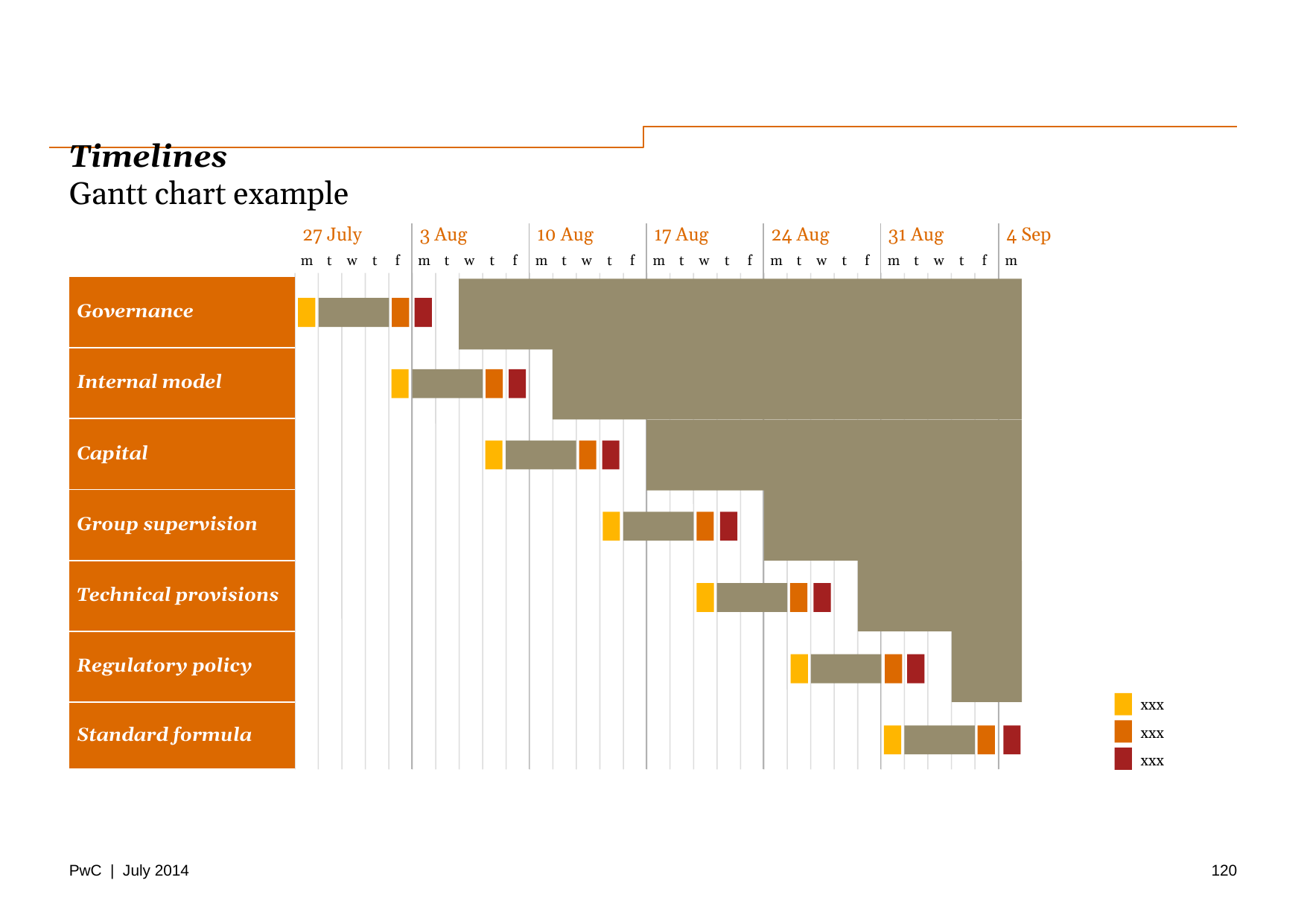

# Timelines Gantt chart example
|  | 27 July | 3 Aug | 10 Aug | 17 Aug | 24 Aug | 31 Aug | 4 Sep |
| --- | --- | --- | --- | --- | --- | --- | --- |
| Governance |  |  |  |  |  |  |  |
| Internal model |  |  |  |  |  |  |  |
| Capital |  |  |  |  |  |  |  |
| Group supervision |  |  |  |  |  |  |  |
| Technical provisions |  |  |  |  |  |  |  |
| Regulatory policy |  |  |  |  |  |  |  |
| Standard formula |  |  |  |  |  |  |  |
m
t
w
t
f
m
t
w
t
f
m
t
w
t
f
m
t
w
t
f
m
t
w
t
f
m
t
w
t
f
m

Title

xxx
xxx
xxx

120